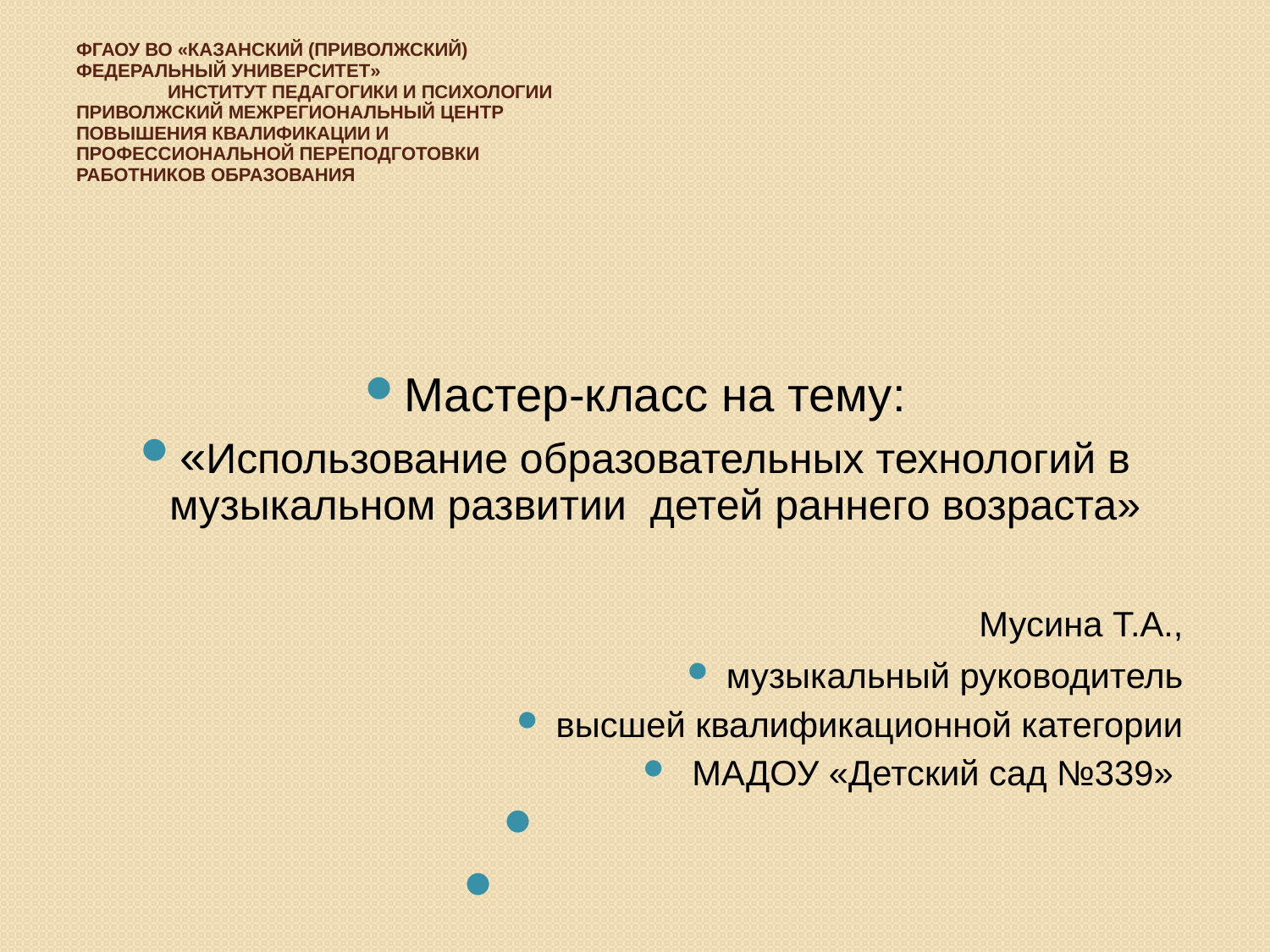

ФГАОУ ВО «Казанский (Приволжский) федеральный университет»
                  Институт педагогики и психологии
Приволжский межрегиональный центр повышения квалификации и профессиональной переподготовки работников образования

Мастер-класс на тему:
«Использование образовательных технологий в музыкальном развитии  детей раннего возраста»

                                                            Мусина Т.А.,
музыкальный руководитель
высшей квалификационной категории
 МАДОУ «Детский сад №339»